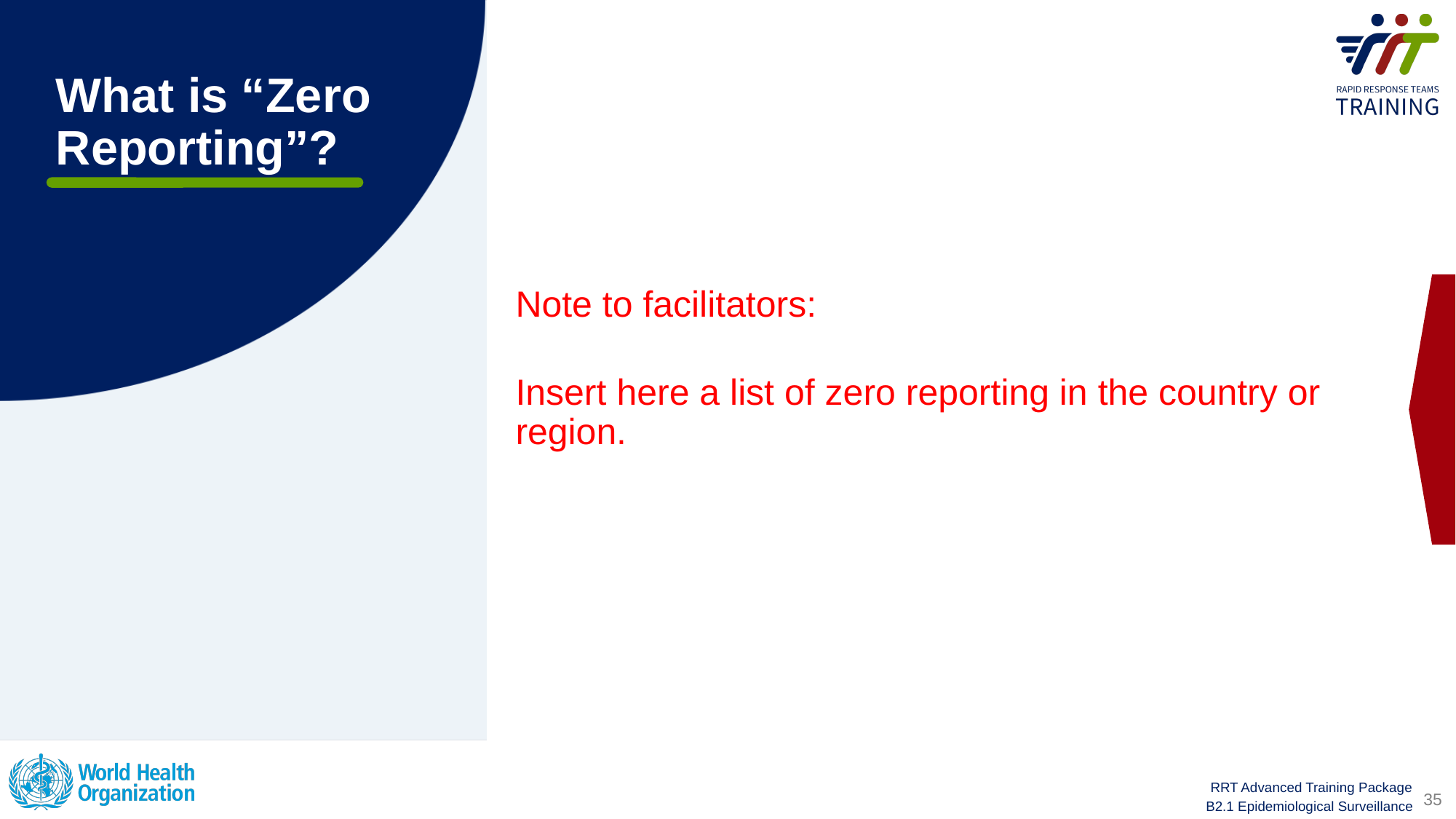

# What is “Zero Reporting”?
Note to facilitators:

Insert here a list of zero reporting in the country or region.